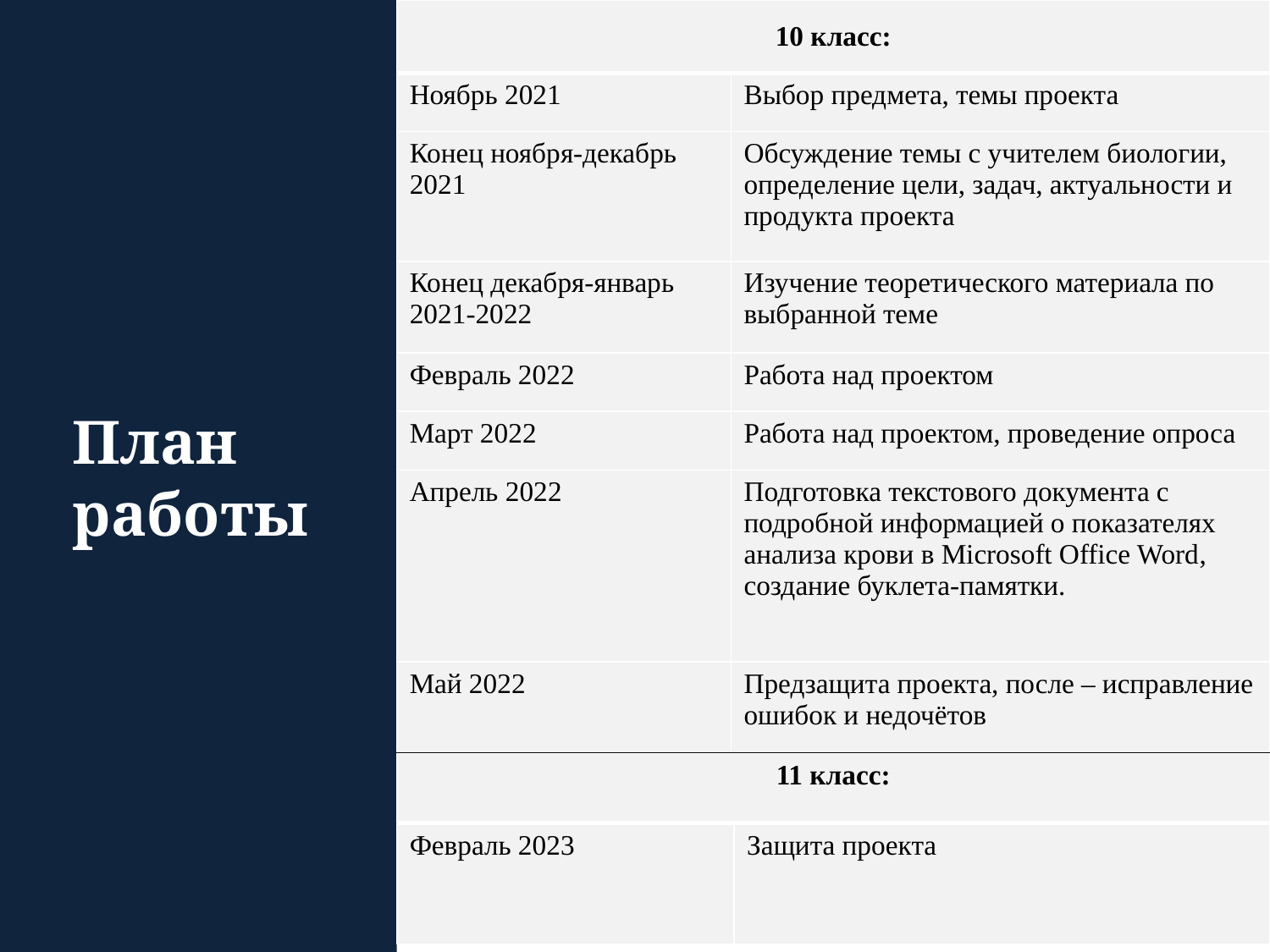

| 10 класс: |  |
| --- | --- |
| Ноябрь 2021 | Выбор предмета, темы проекта |
| Конец ноября-декабрь 2021 | Обсуждение темы с учителем биологии, определение цели, задач, актуальности и продукта проекта |
| Конец декабря-январь 2021-2022 | Изучение теоретического материала по выбранной теме |
| Февраль 2022 | Работа над проектом |
| Март 2022 | Работа над проектом, проведение опроса |
| Апрель 2022 | Подготовка текстового документа с подробной информацией о показателях анализа крови в Microsoft Office Word, создание буклета-памятки. |
| Май 2022 | Предзащита проекта, после – исправление ошибок и недочётов |
# План работы
| 11 класс: |  |
| --- | --- |
| Февраль 2023 | Защита проекта |